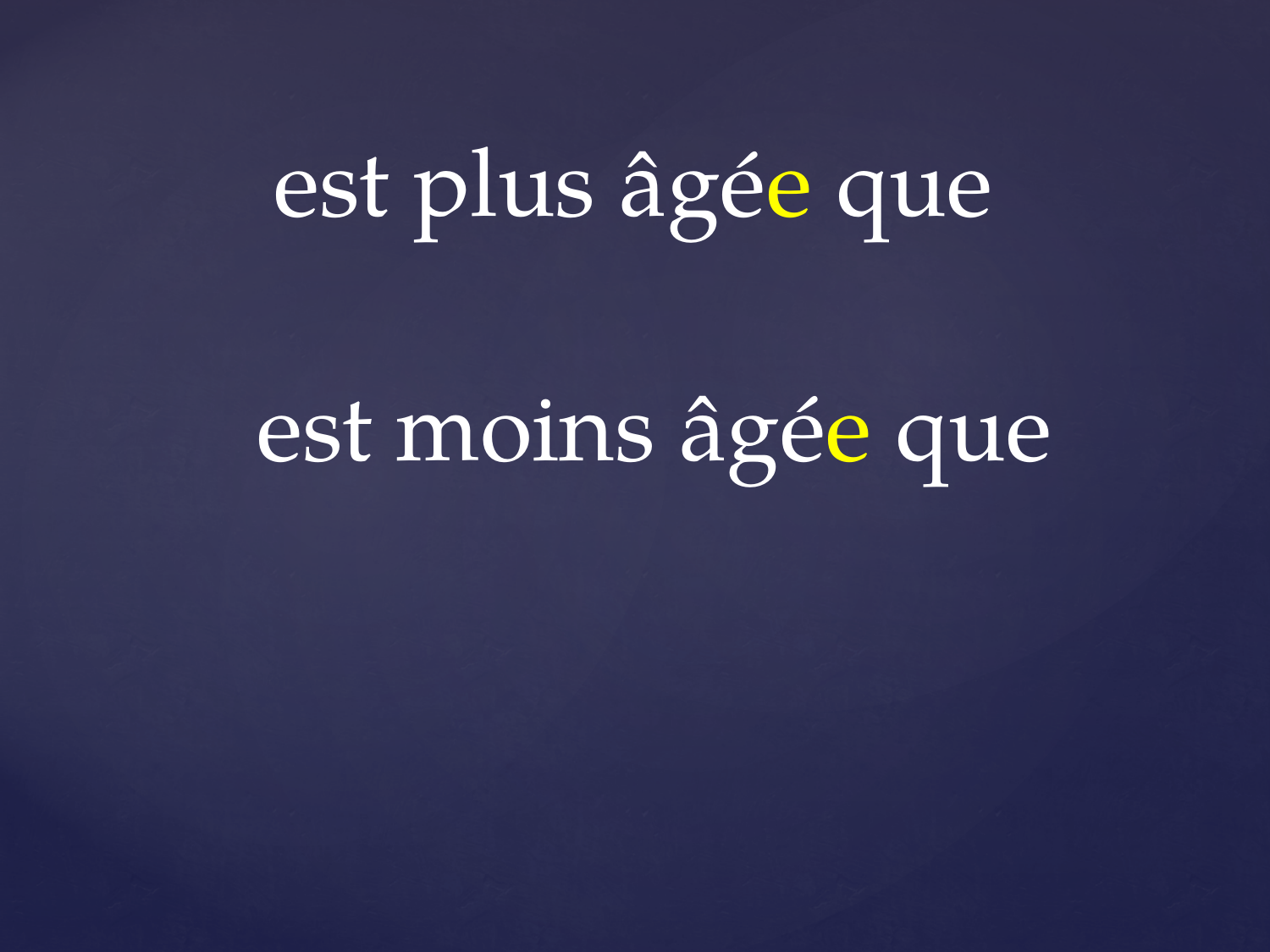

est plus âgée que
est moins âgée que